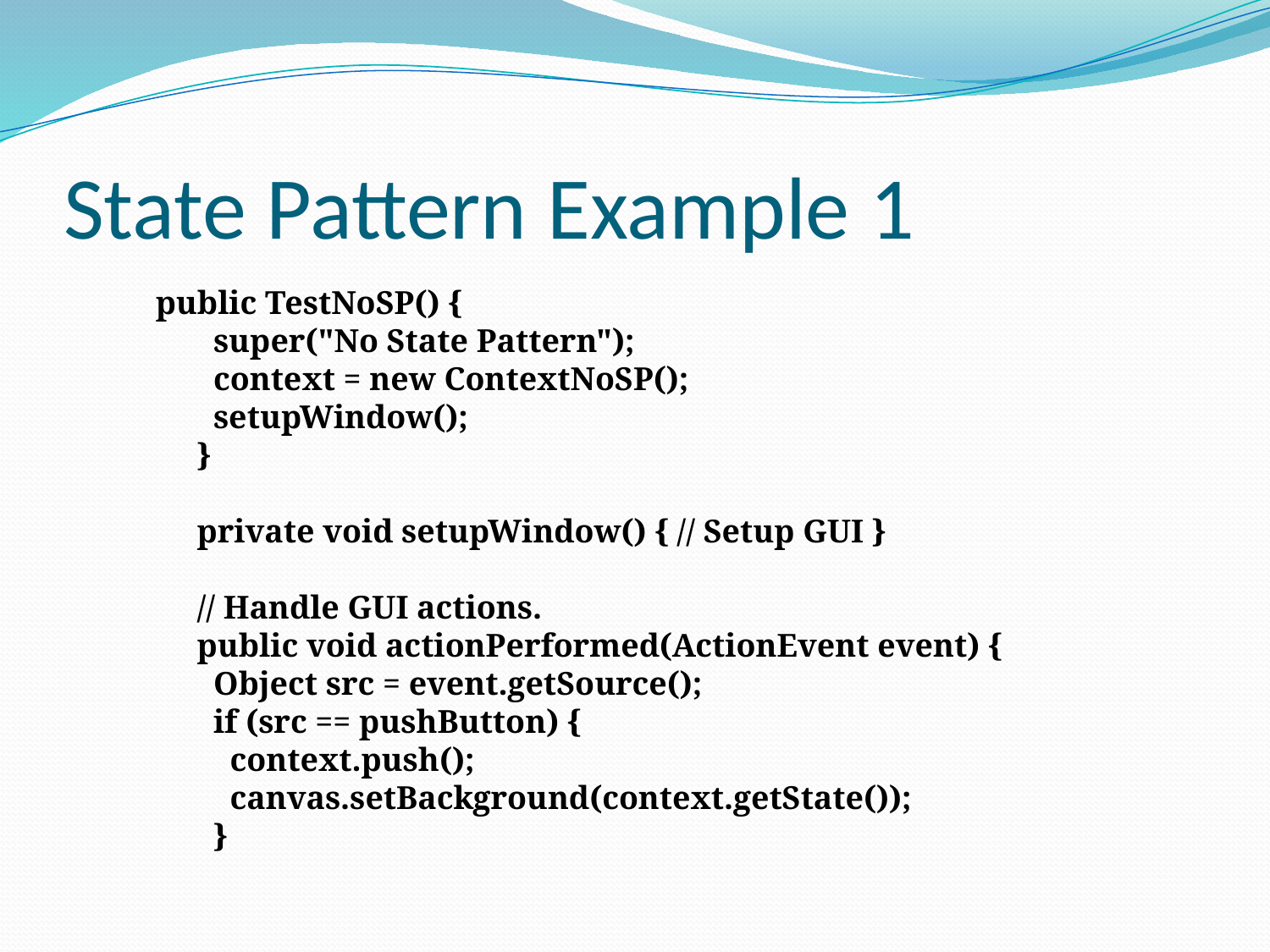

# State Pattern Example 1
 public TestNoSP() {
        super("No State Pattern");
        context = new ContextNoSP();
        setupWindow();
      }

      private void setupWindow() { // Setup GUI }

      // Handle GUI actions.
      public void actionPerformed(ActionEvent event) {
        Object src = event.getSource();
        if (src == pushButton) {
          context.push();
          canvas.setBackground(context.getState());
        }